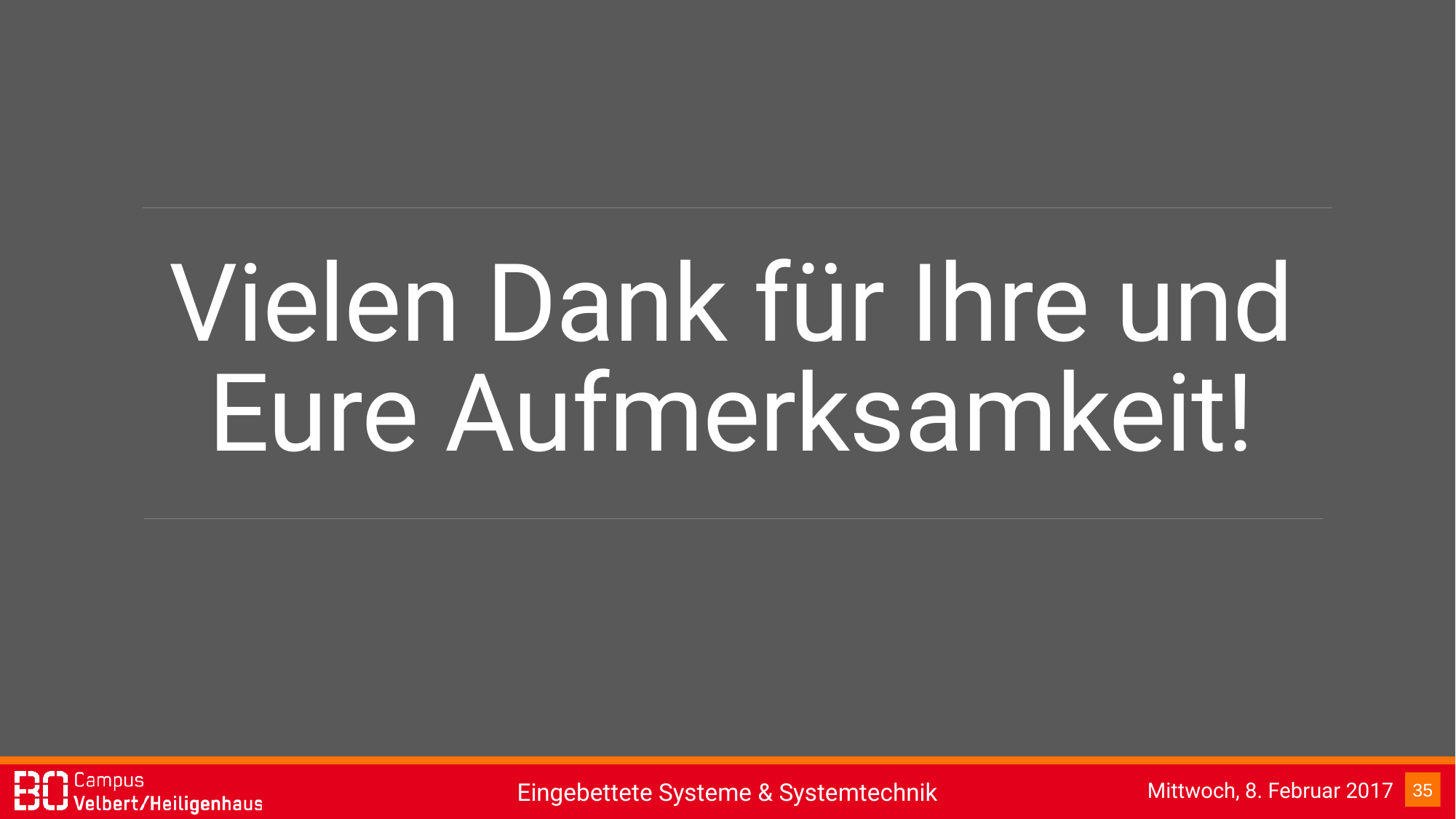

# Vielen Dank für Ihre und Eure Aufmerksamkeit!
Mittwoch, 8. Februar 2017
35